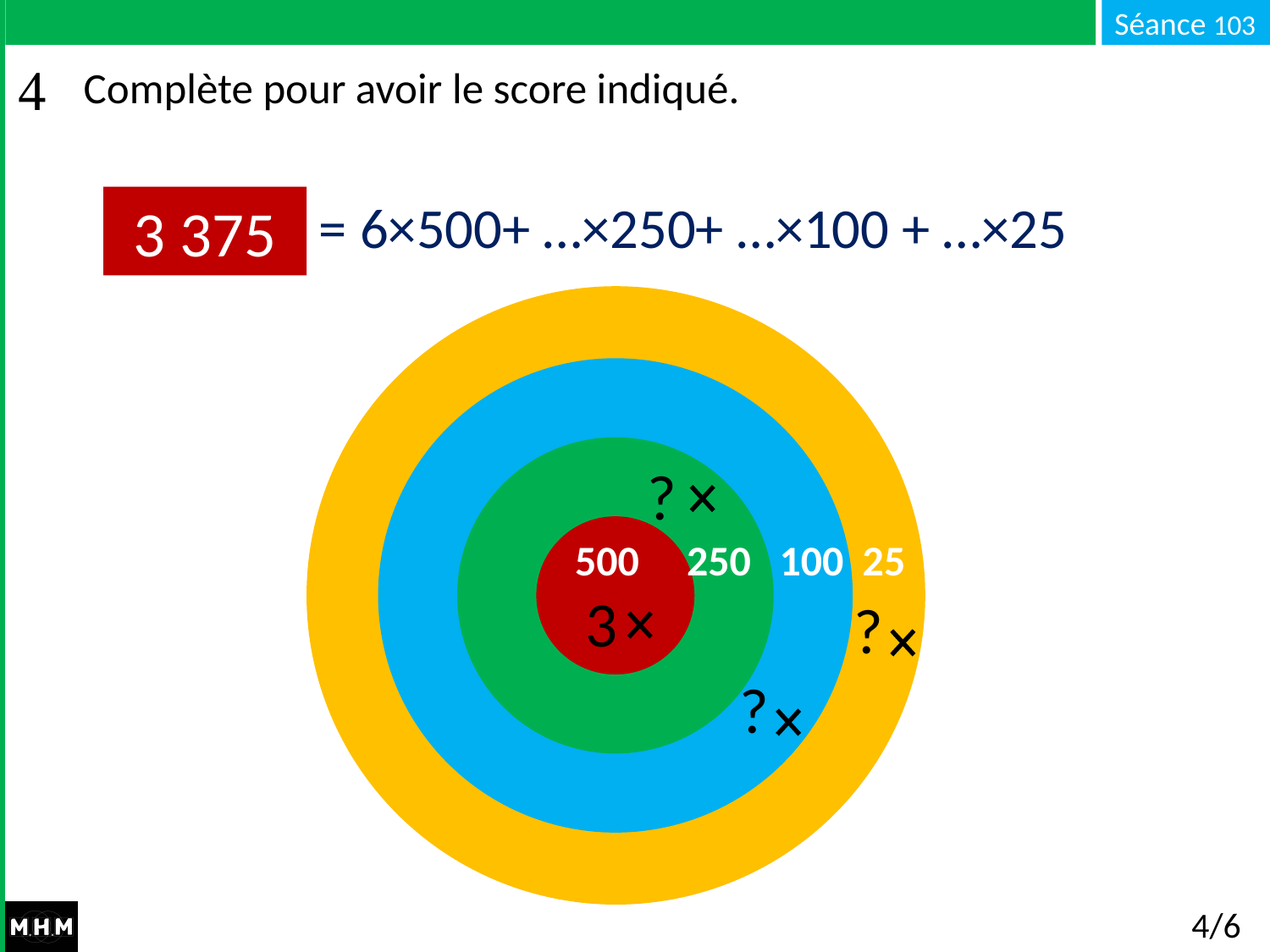

# Complète pour avoir le score indiqué.
= 6×500+ …×250+ …×100 + …×25
3 375

 500     250   100  25
?

3

?

?

4/6